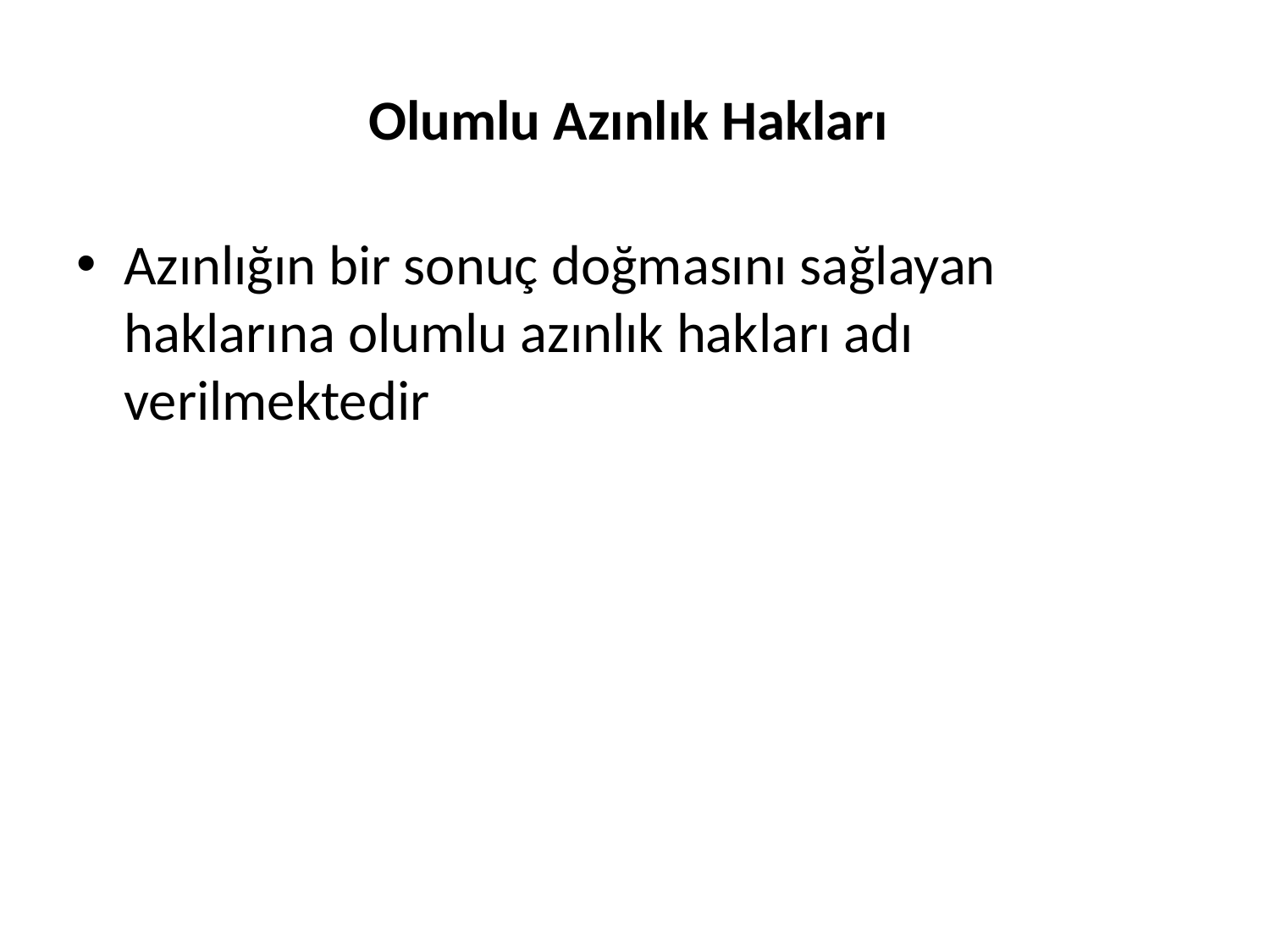

# Olumlu Azınlık Hakları
Azınlığın bir sonuç doğmasını sağlayan haklarına olumlu azınlık hakları adı verilmektedir